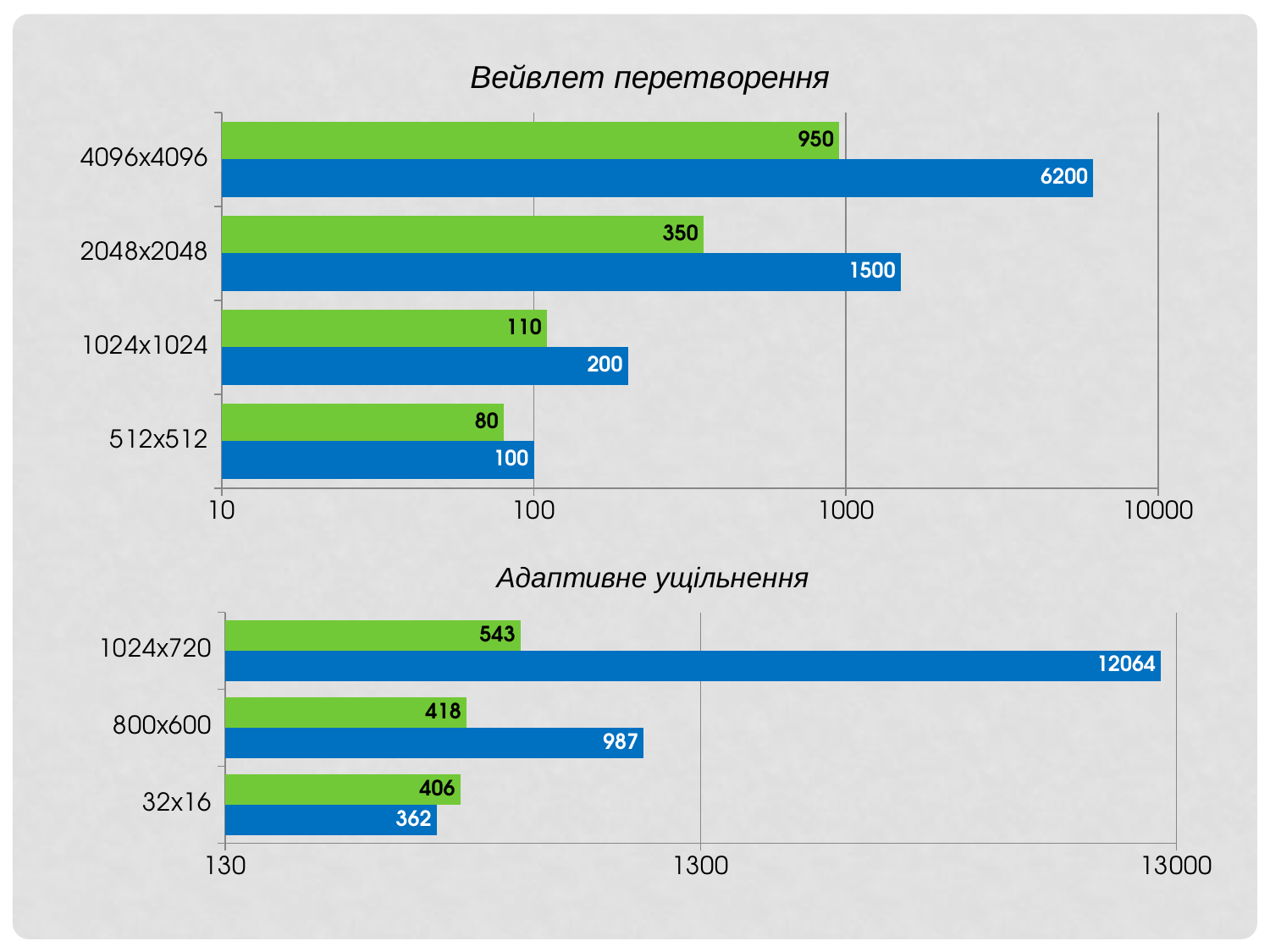

### Chart: Вейвлет перетворення

| Category | CPU | GPU |
|---|---|---|
| 512x512 | 100.0 | 80.0 |
| 1024x1024 | 200.0 | 110.0 |
| 2048x2048 | 1500.0 | 350.0 |
| 4096x4096 | 6200.0 | 950.0 |

### Chart: Адаптивне ущільнення

| Category | CPU | GPU |
|---|---|---|
| 32x16 | 362.0 | 406.0 |
| 800x600 | 987.0 | 418.0 |
| 1024x720 | 12064.0 | 543.0 |